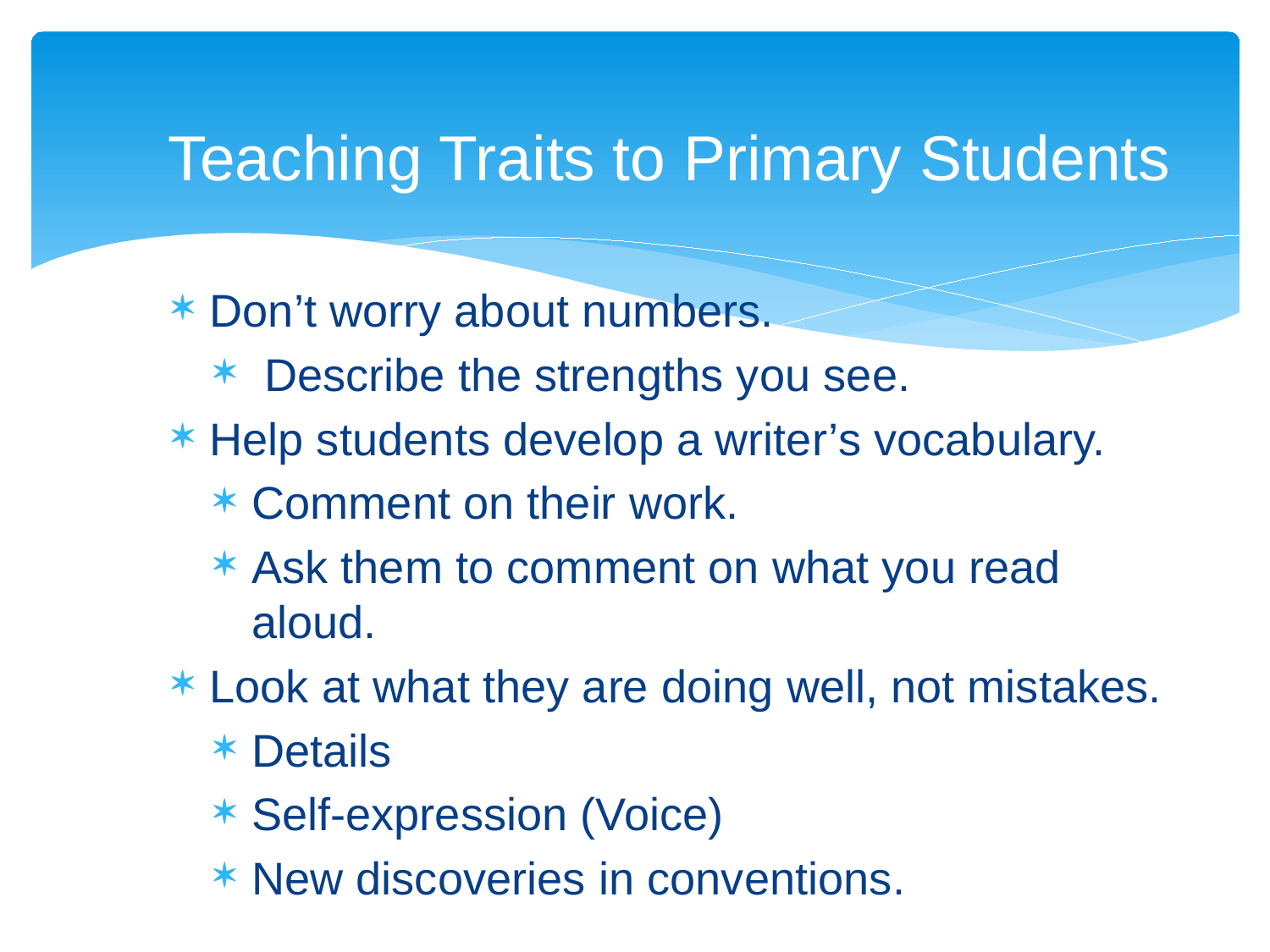

# Teaching Traits to Primary Students
Don’t worry about numbers.
 Describe the strengths you see.
Help students develop a writer’s vocabulary.
Comment on their work.
Ask them to comment on what you read aloud.
Look at what they are doing well, not mistakes.
Details
Self-expression (Voice)
New discoveries in conventions.